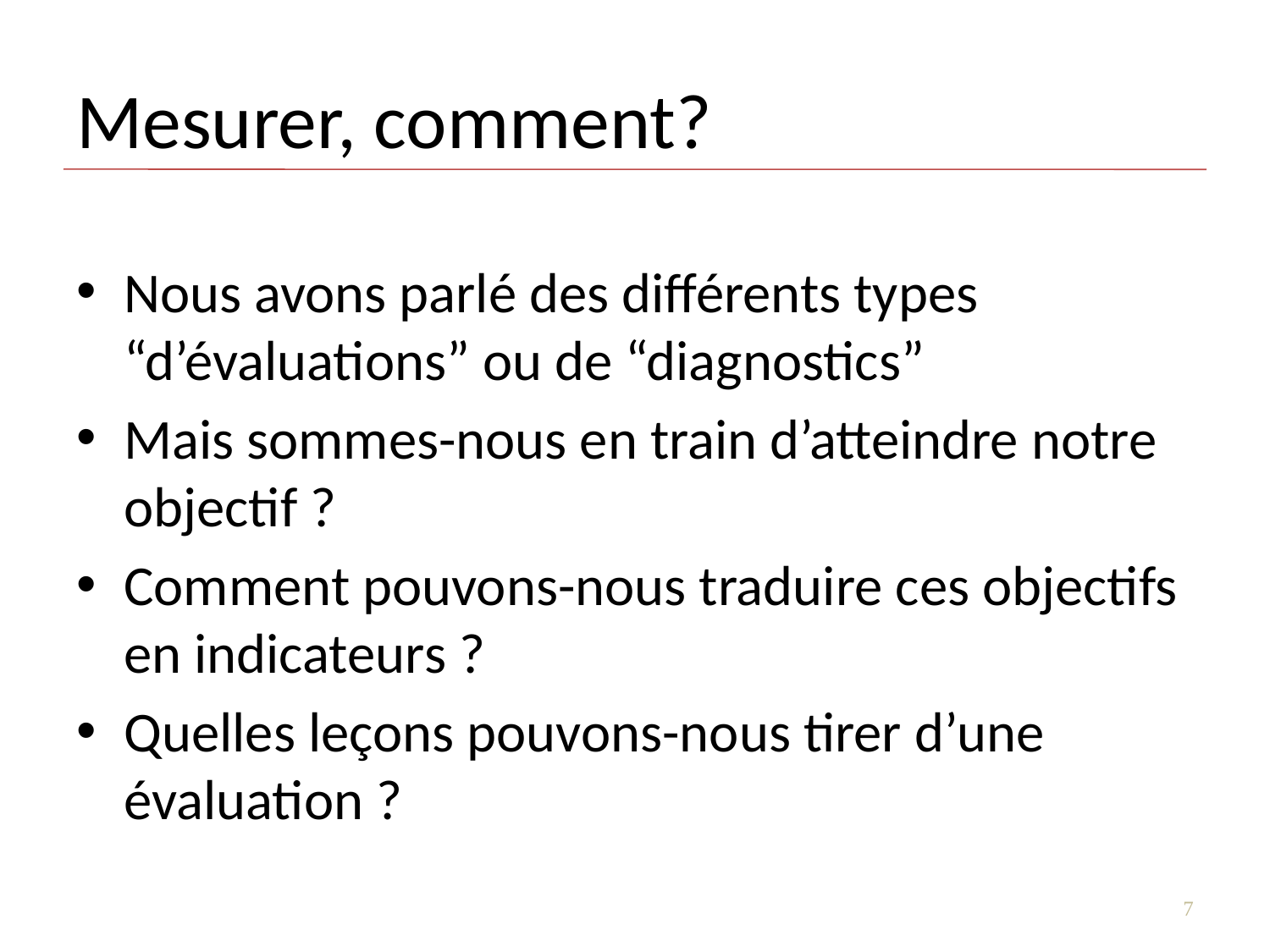

# Mesurer, comment?
Nous avons parlé des différents types “d’évaluations” ou de “diagnostics”
Mais sommes-nous en train d’atteindre notre objectif ?
Comment pouvons-nous traduire ces objectifs en indicateurs ?
Quelles leçons pouvons-nous tirer d’une évaluation ?
7